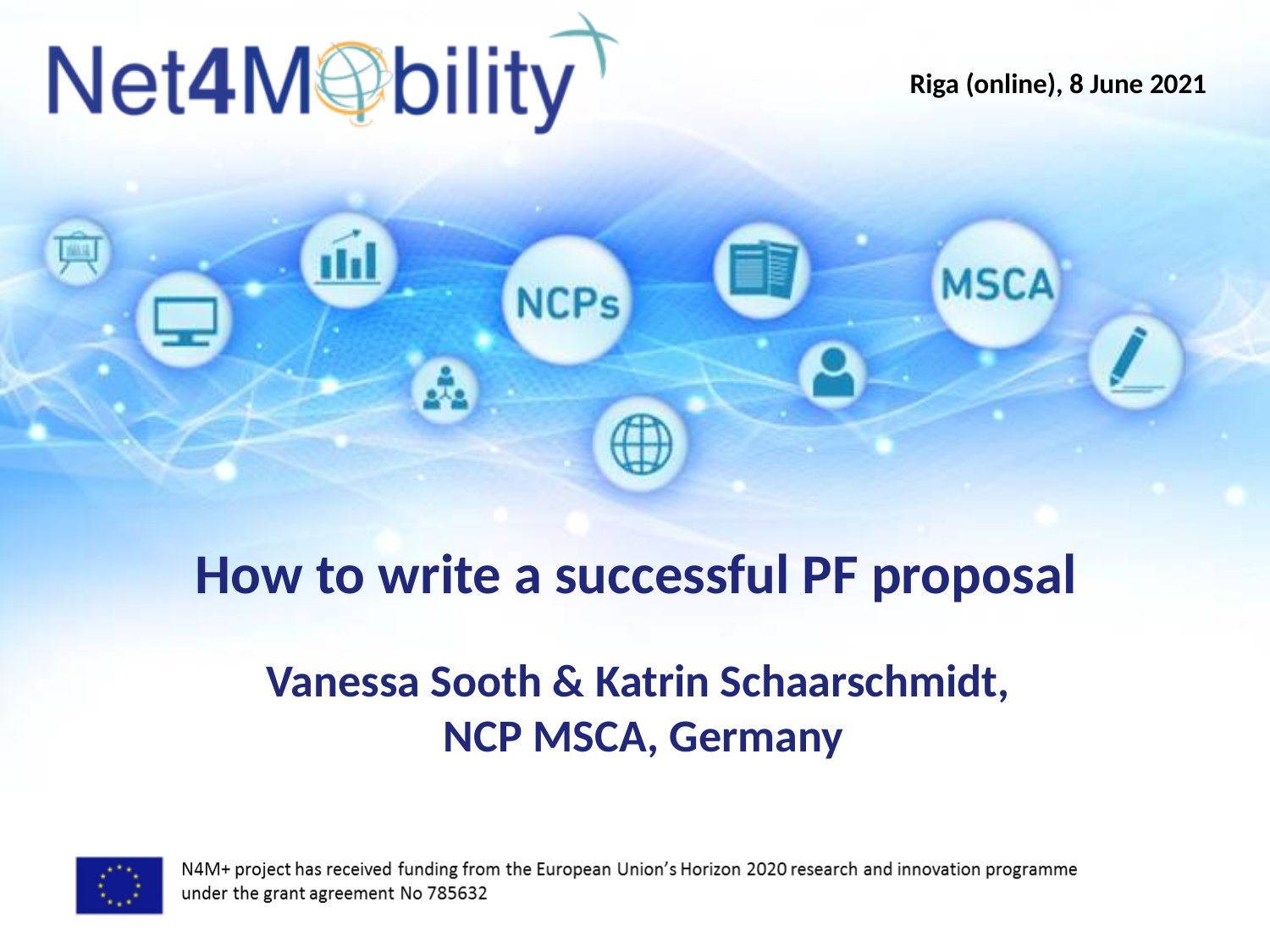

Riga (online), 8 June 2021
# How to write a successful PF proposal
Vanessa Sooth & Katrin Schaarschmidt,
 NCP MSCA, Germany